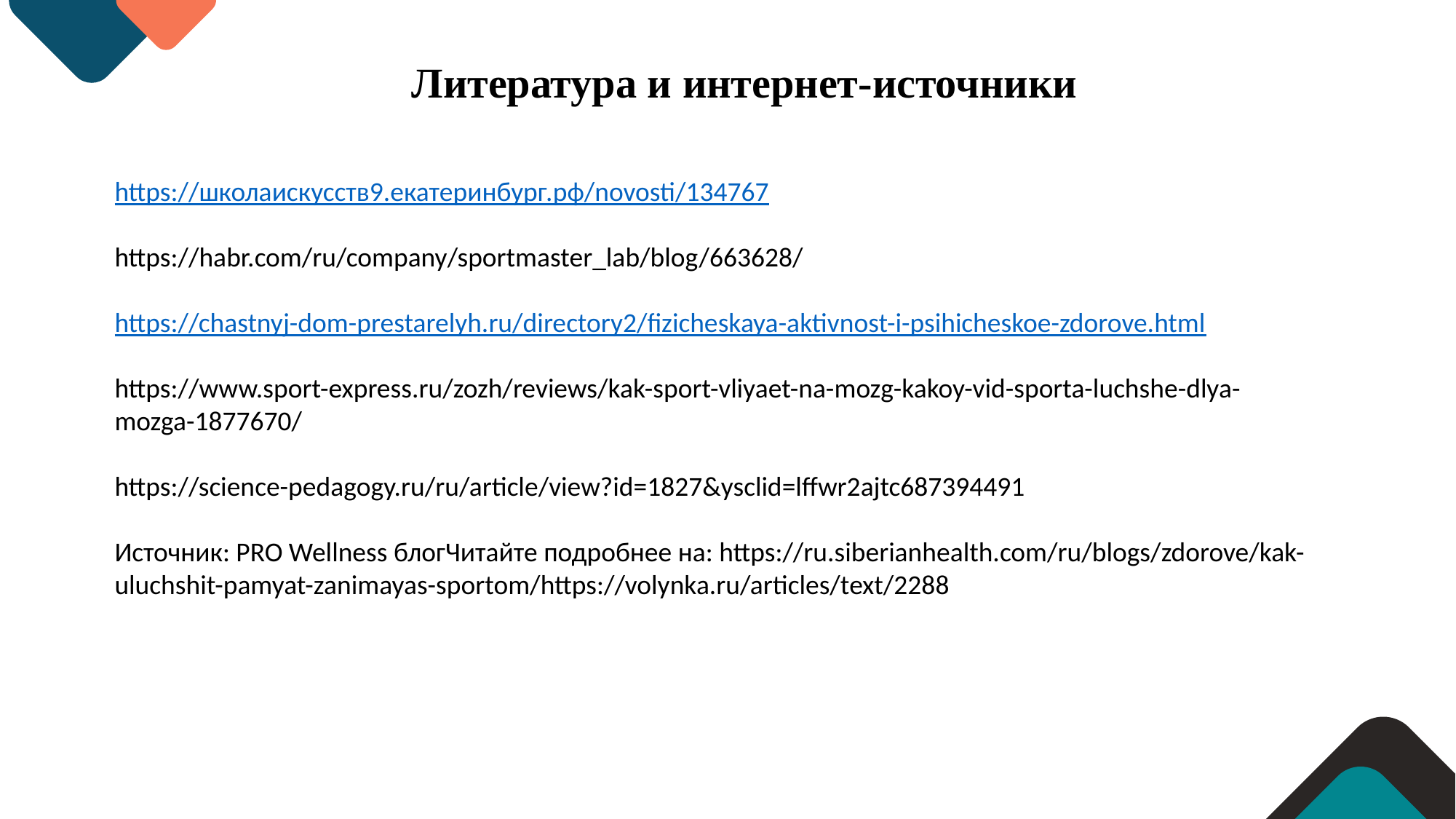

Литература и интернет-источники
https://школаискусств9.екатеринбург.рф/novosti/134767

https://habr.com/ru/company/sportmaster_lab/blog/663628/

https://chastnyj-dom-prestarelyh.ru/directory2/fizicheskaya-aktivnost-i-psihicheskoe-zdorove.html

https://www.sport-express.ru/zozh/reviews/kak-sport-vliyaet-na-mozg-kakoy-vid-sporta-luchshe-dlya-mozga-1877670/

https://science-pedagogy.ru/ru/article/view?id=1827&ysclid=lffwr2ajtc687394491

Источник: PRO Wellness блогЧитайте подробнее на: https://ru.siberianhealth.com/ru/blogs/zdorove/kak-uluchshit-pamyat-zanimayas-sportom/https://volynka.ru/articles/text/2288